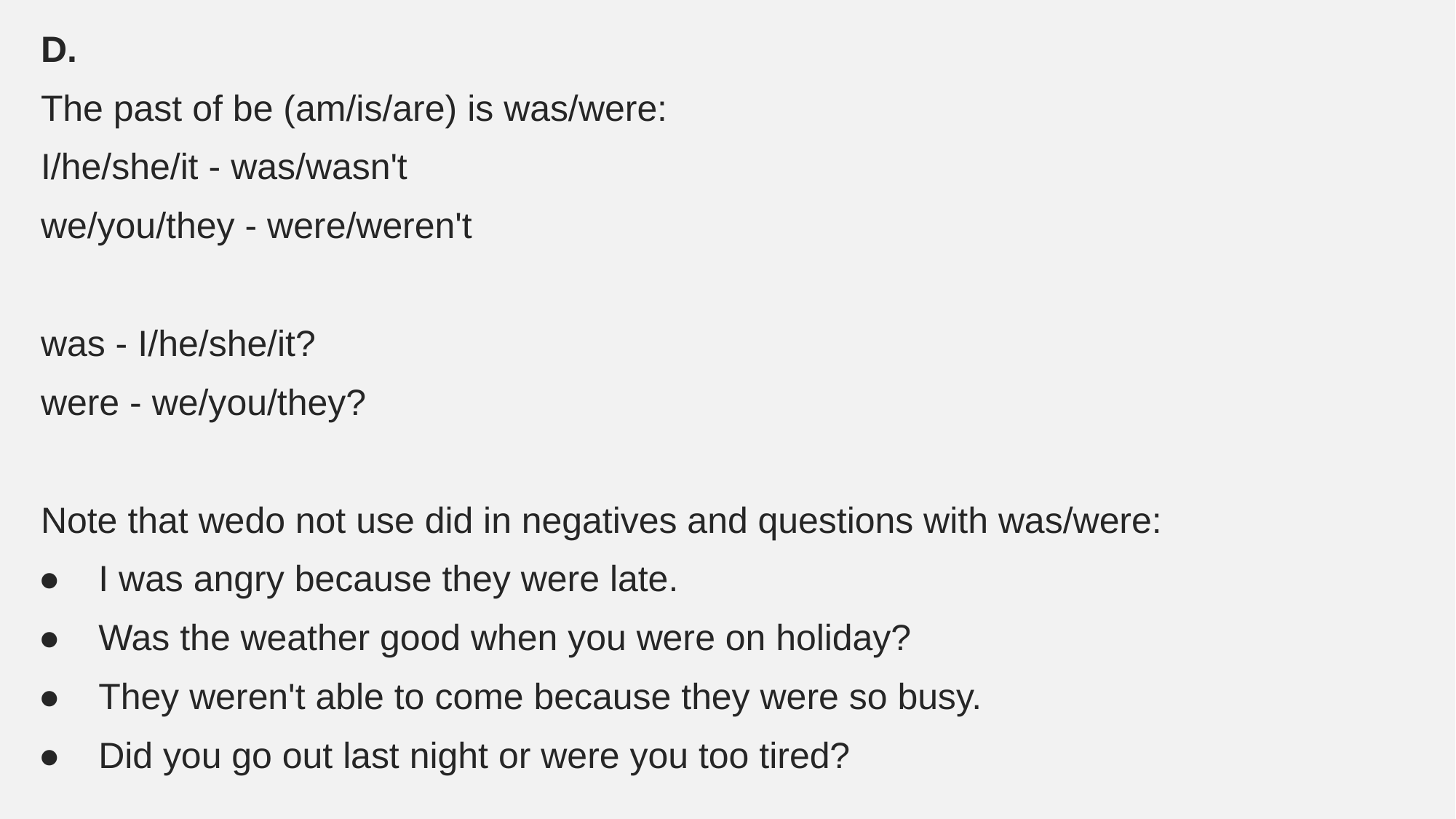

#
D.
The past of be (am/is/are) is was/were:
I/he/she/it - was/wasn't
we/you/they - were/weren't

was - I/he/she/it?
were - we/you/they?

Note that wedo not use did in negatives and questions with was/were:
⦁    I was angry because they were late.
⦁    Was the weather good when you were on holiday?
⦁    They weren't able to come because they were so busy.
⦁    Did you go out last night or were you too tired?